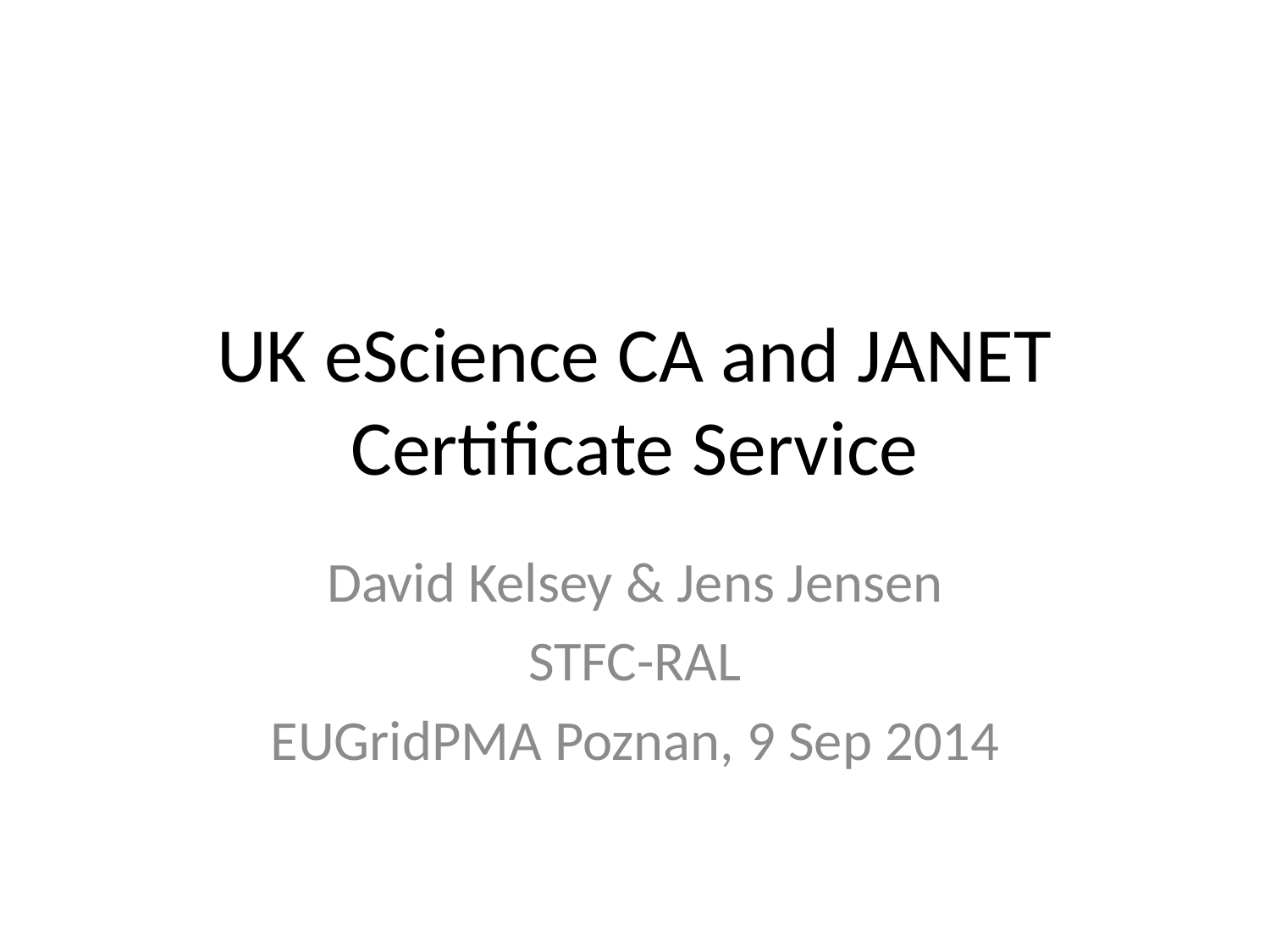

# UK eScience CA and JANET Certificate Service
David Kelsey & Jens Jensen
STFC-RAL
EUGridPMA Poznan, 9 Sep 2014